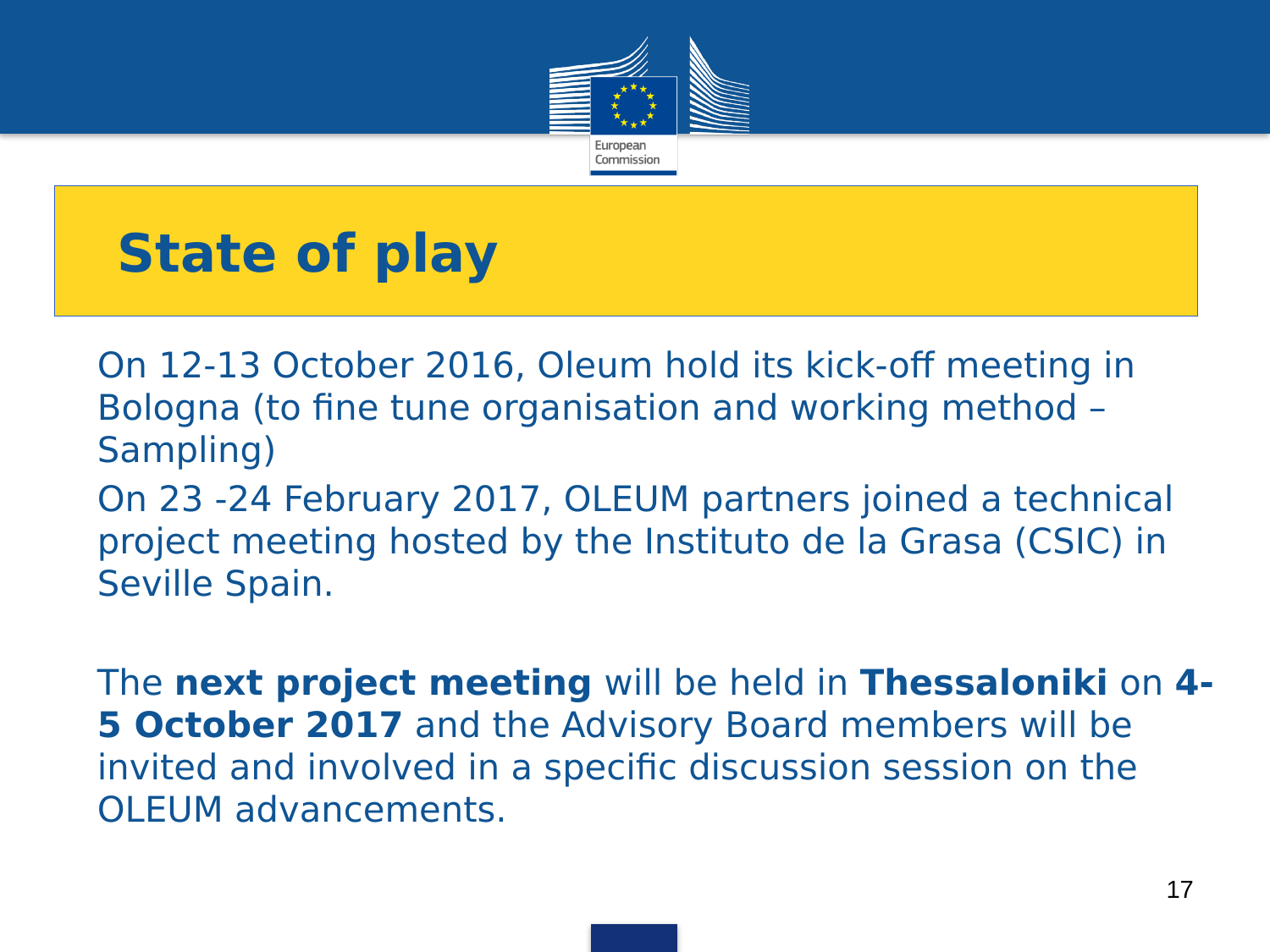

# State of play
On 12-13 October 2016, Oleum hold its kick-off meeting in Bologna (to fine tune organisation and working method –Sampling)
On 23 -24 February 2017, OLEUM partners joined a technical project meeting hosted by the Instituto de la Grasa (CSIC) in Seville Spain.

The next project meeting will be held in Thessaloniki on 4-5 October 2017 and the Advisory Board members will be invited and involved in a specific discussion session on the OLEUM advancements.

17